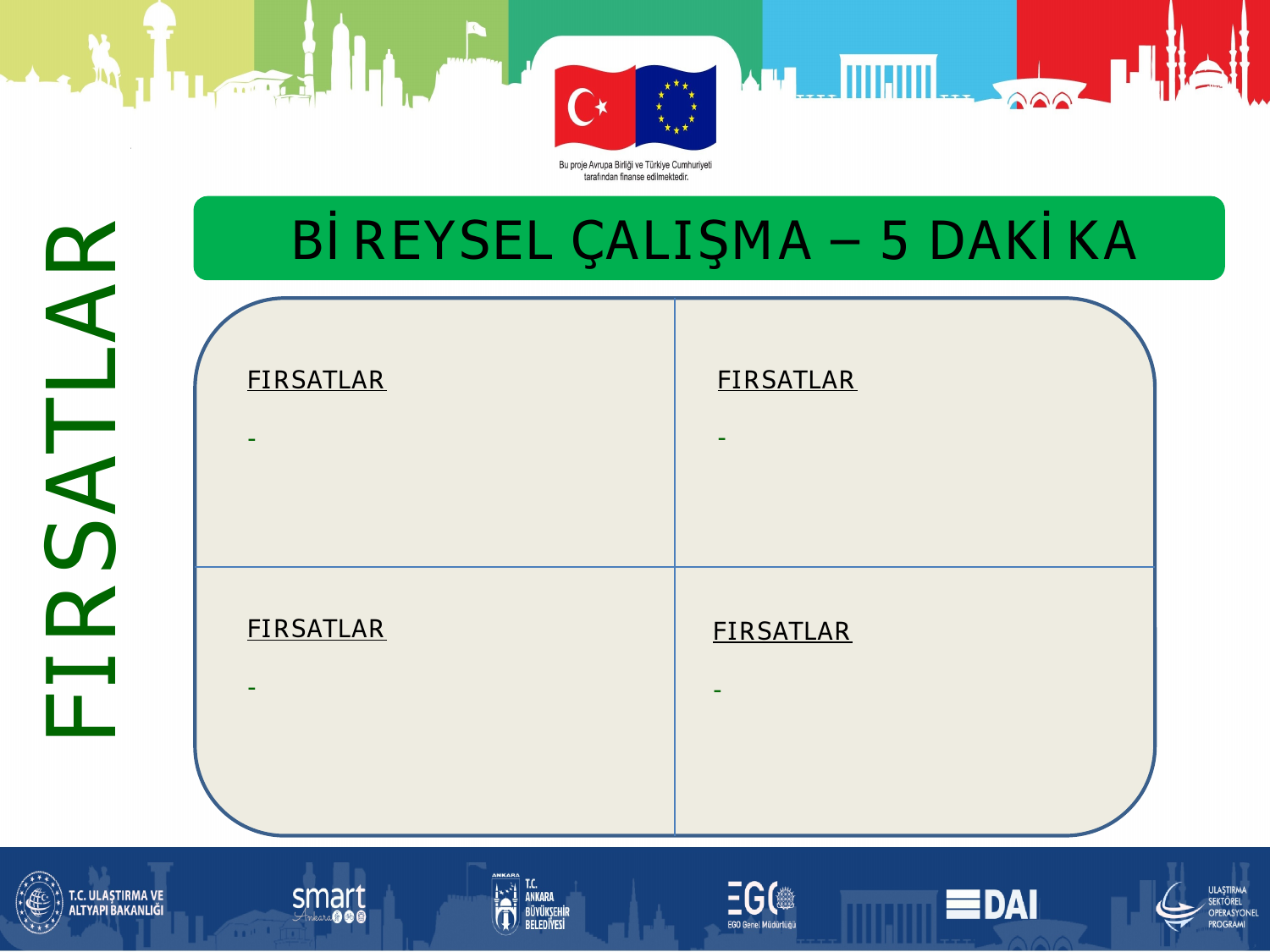

BİREYSEL ÇALIŞMA – 5 DAKİKA

FIRSATLAR

-

FIRSATLAR

-

FIRSATLAR
FIRSATLAR

-

FIRSATLAR

-